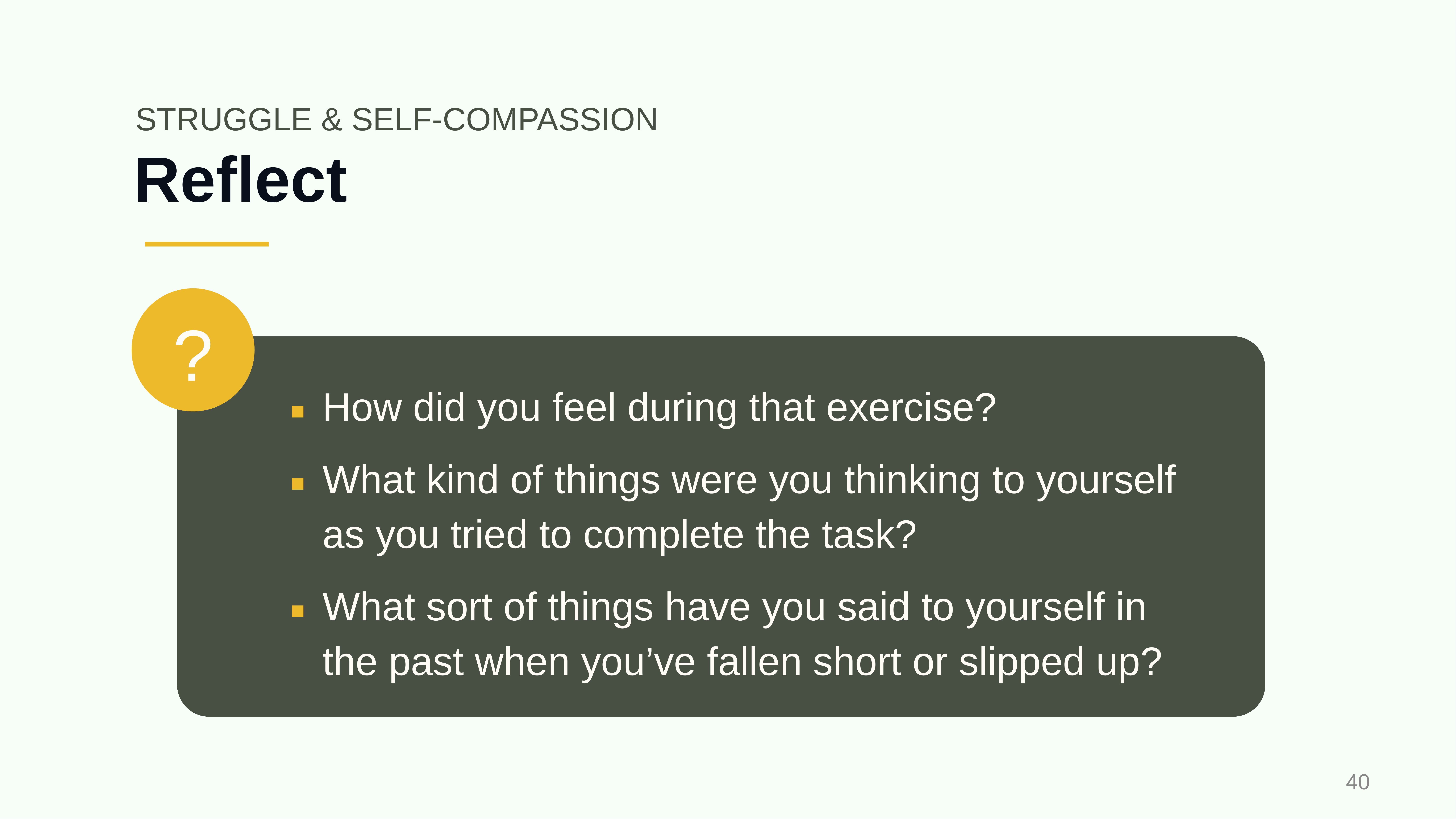

STRUGGLE & SELF-COMPASSION
# Reflect

?

How did you feel during that exercise?
What kind of things were you thinking to yourself as you tried to complete the task?
What sort of things have you said to yourself in the past when you’ve fallen short or slipped up?
40